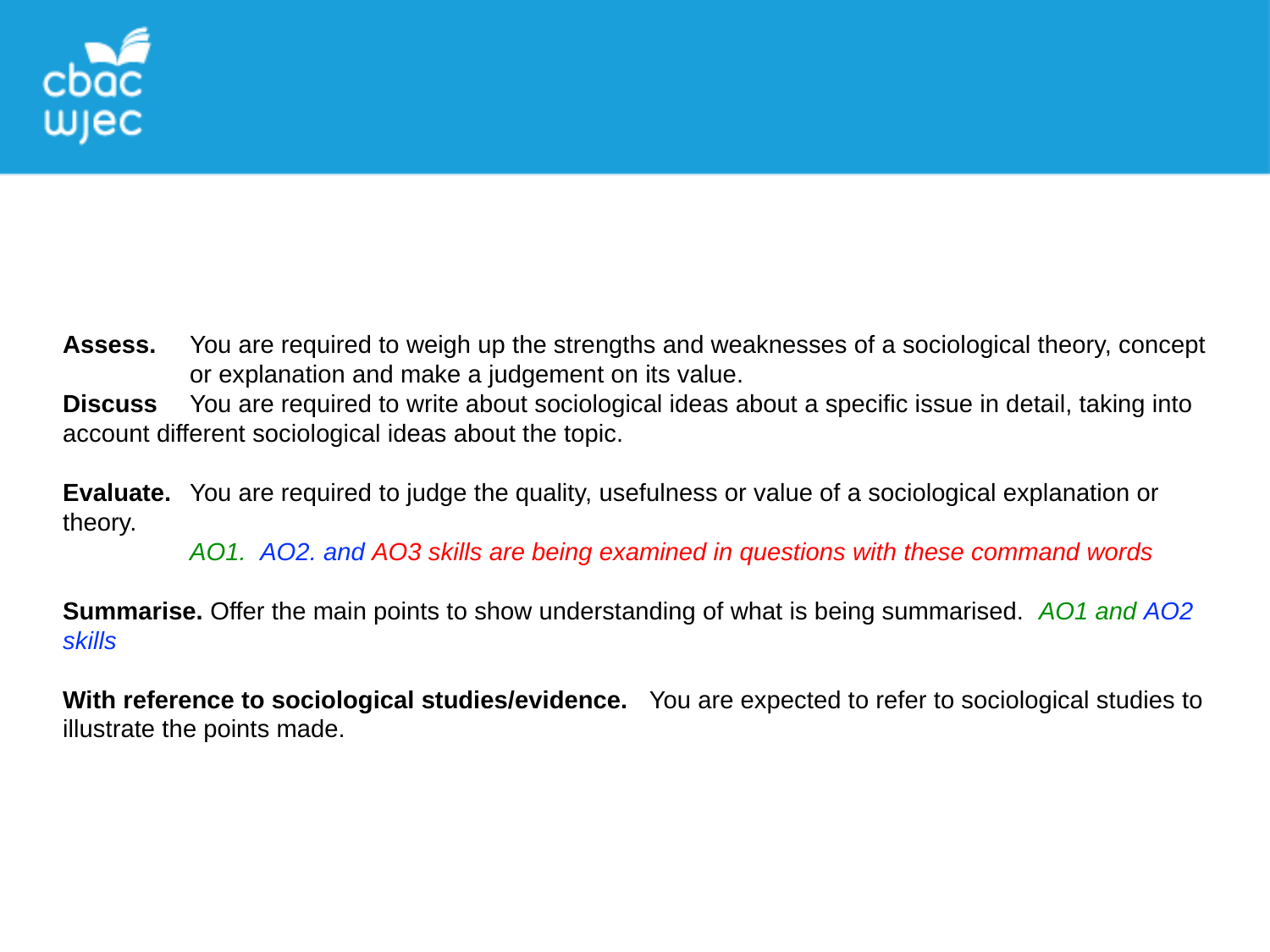

Assess.	You are required to weigh up the strengths and weaknesses of a sociological theory, concept 	or explanation and make a judgement on its value.
Discuss	You are required to write about sociological ideas about a specific issue in detail, taking into 	account different sociological ideas about the topic.

Evaluate.	You are required to judge the quality, usefulness or value of a sociological explanation or 	theory.
	AO1.  AO2. and AO3 skills are being examined in questions with these command words

Summarise. Offer the main points to show understanding of what is being summarised.  AO1 and AO2 	skills

With reference to sociological studies/evidence.   You are expected to refer to sociological studies to illustrate the points made.